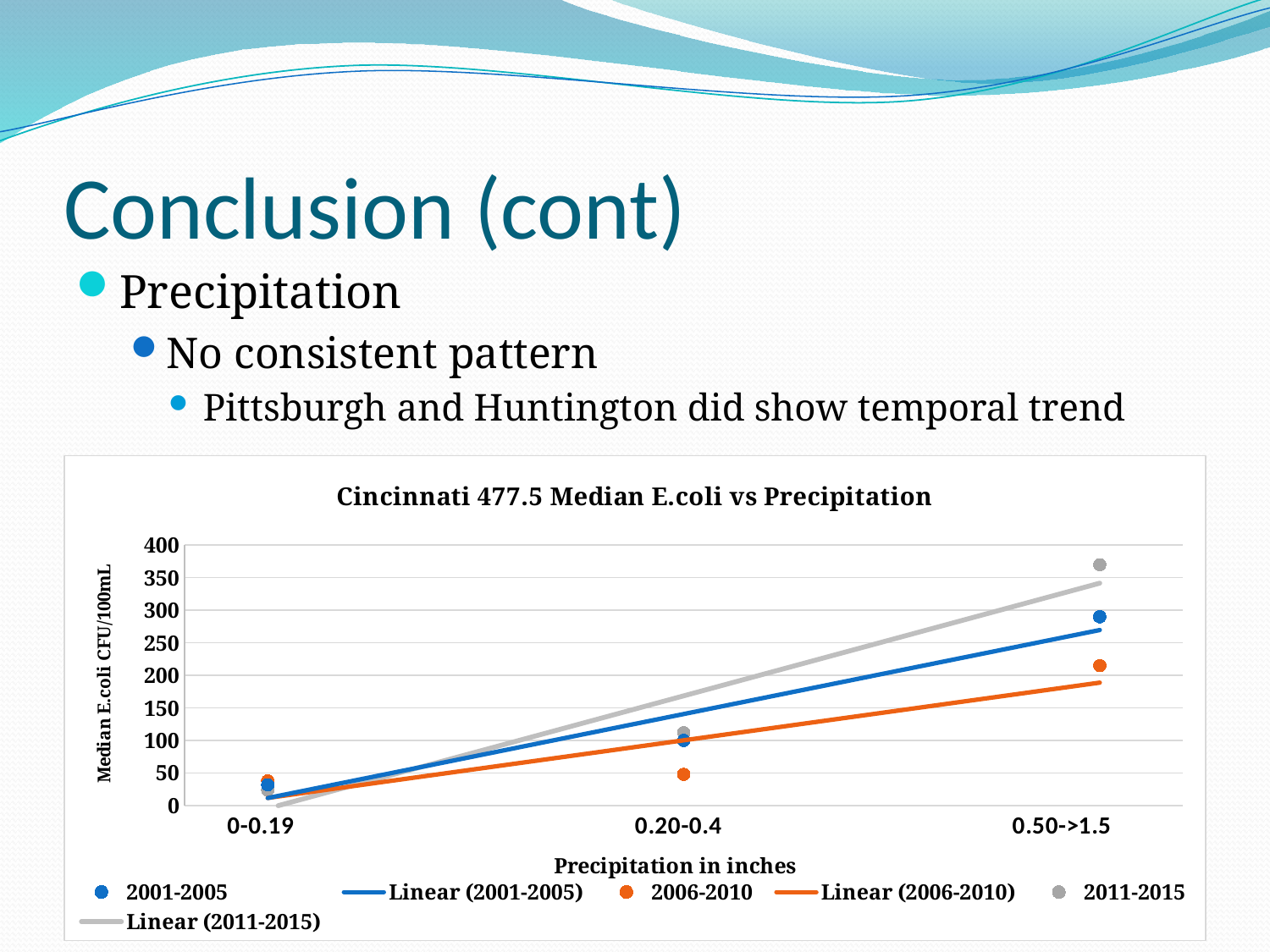

# Conclusion (cont)
Precipitation
No consistent pattern
Pittsburgh and Huntington did show temporal trend

### Chart: Cincinnati 477.5 Median E.coli vs Precipitation

| Category |  |  |  |
|---|---|---|---|